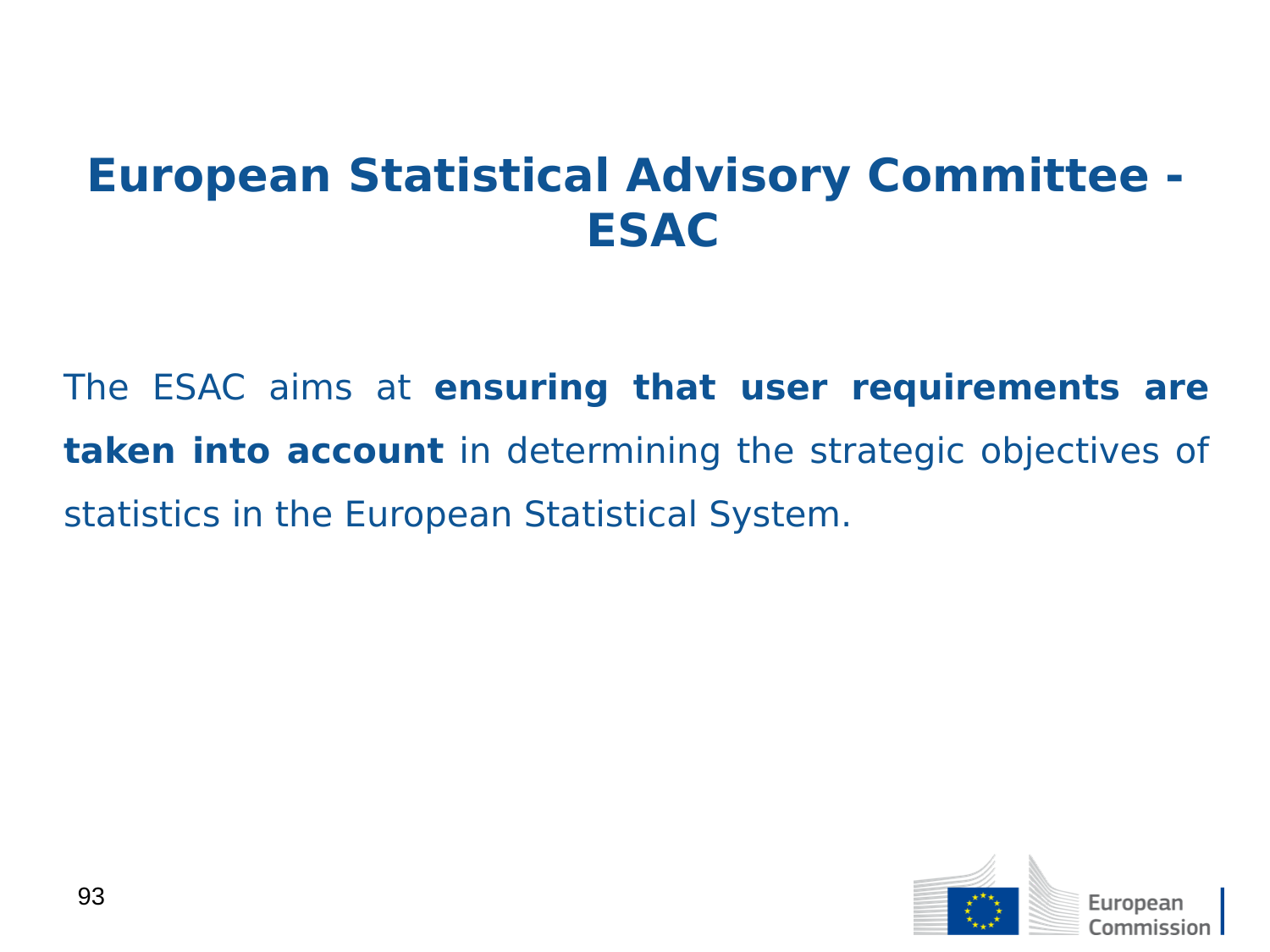

# European Statistical Advisory Committee - ESAC
The ESAC aims at ensuring that user requirements are taken into account in determining the strategic objectives of statistics in the European Statistical System.

93